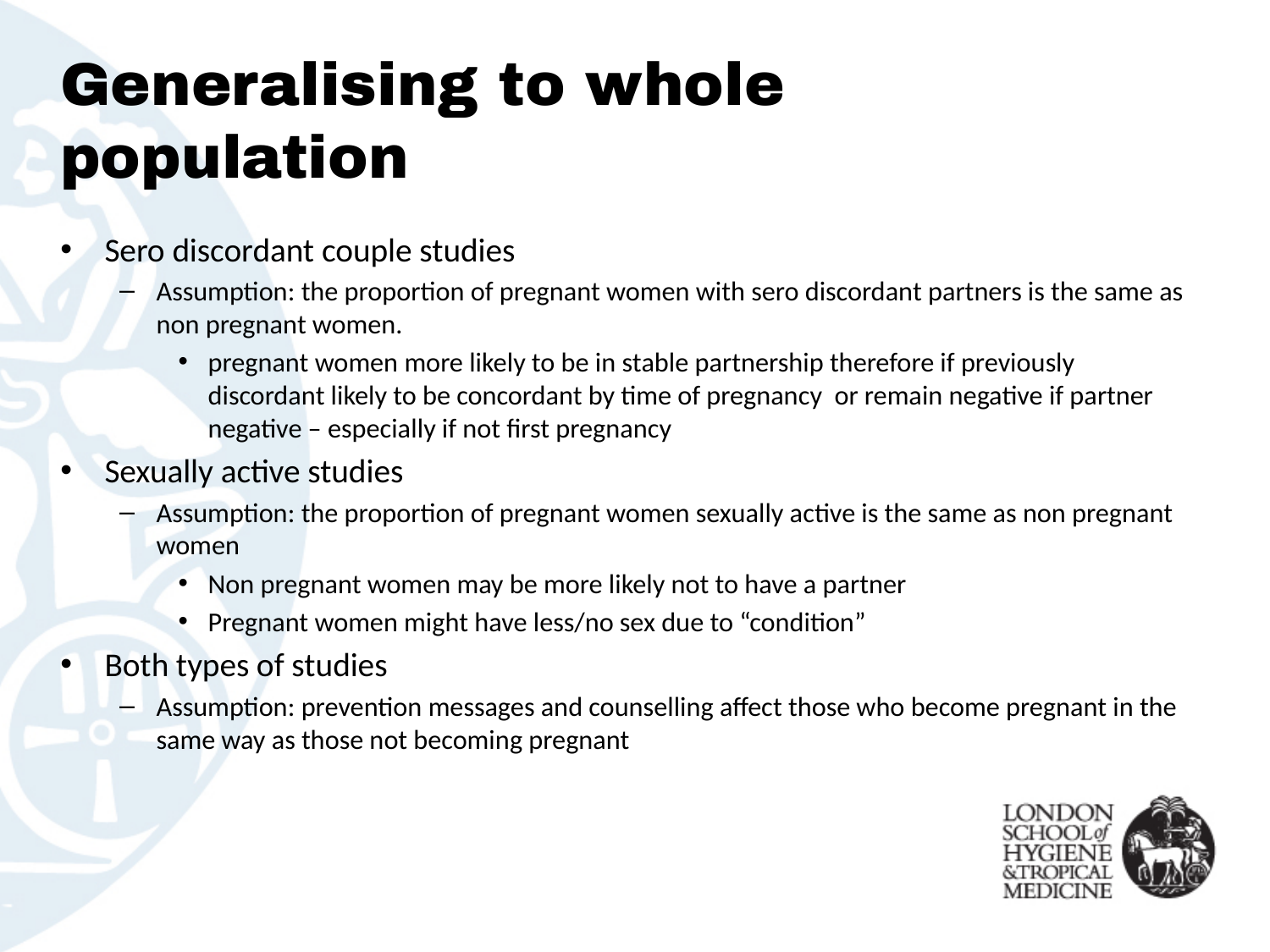

# Generalising to whole population
Sero discordant couple studies
Assumption: the proportion of pregnant women with sero discordant partners is the same as non pregnant women.
pregnant women more likely to be in stable partnership therefore if previously discordant likely to be concordant by time of pregnancy  or remain negative if partner negative – especially if not first pregnancy
Sexually active studies
Assumption: the proportion of pregnant women sexually active is the same as non pregnant women
Non pregnant women may be more likely not to have a partner
Pregnant women might have less/no sex due to “condition”
Both types of studies
Assumption: prevention messages and counselling affect those who become pregnant in the same way as those not becoming pregnant